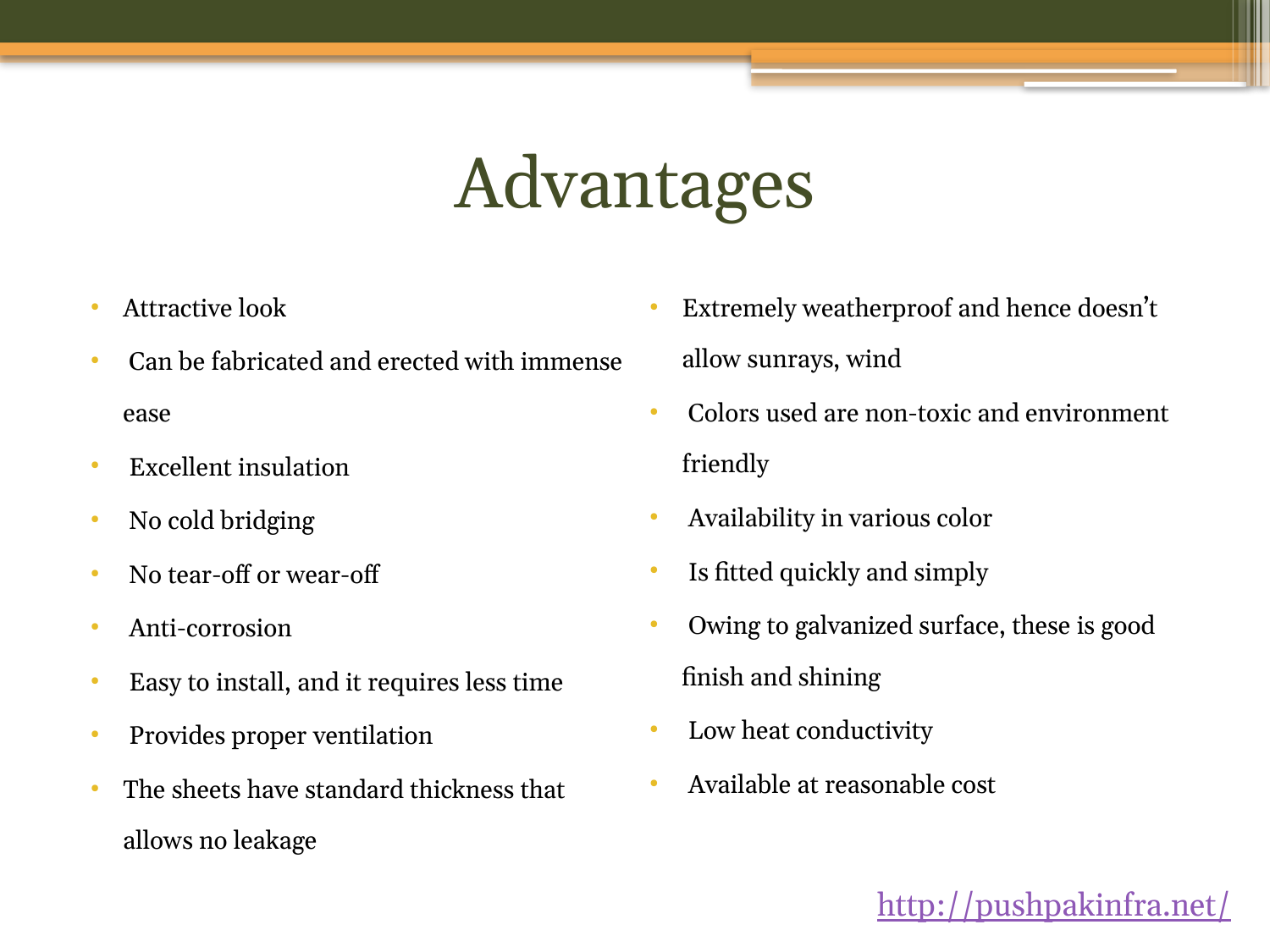

# Advantages
Attractive look
 Can be fabricated and erected with immense ease
 Excellent insulation
 No cold bridging
 No tear-off or wear-off
 Anti-corrosion
 Easy to install, and it requires less time
 Provides proper ventilation
The sheets have standard thickness that allows no leakage
Extremely weatherproof and hence doesn’t allow sunrays, wind
 Colors used are non-toxic and environment friendly
 Availability in various color
 Is fitted quickly and simply
 Owing to galvanized surface, these is good finish and shining
 Low heat conductivity
 Available at reasonable cost
http://pushpakinfra.net/